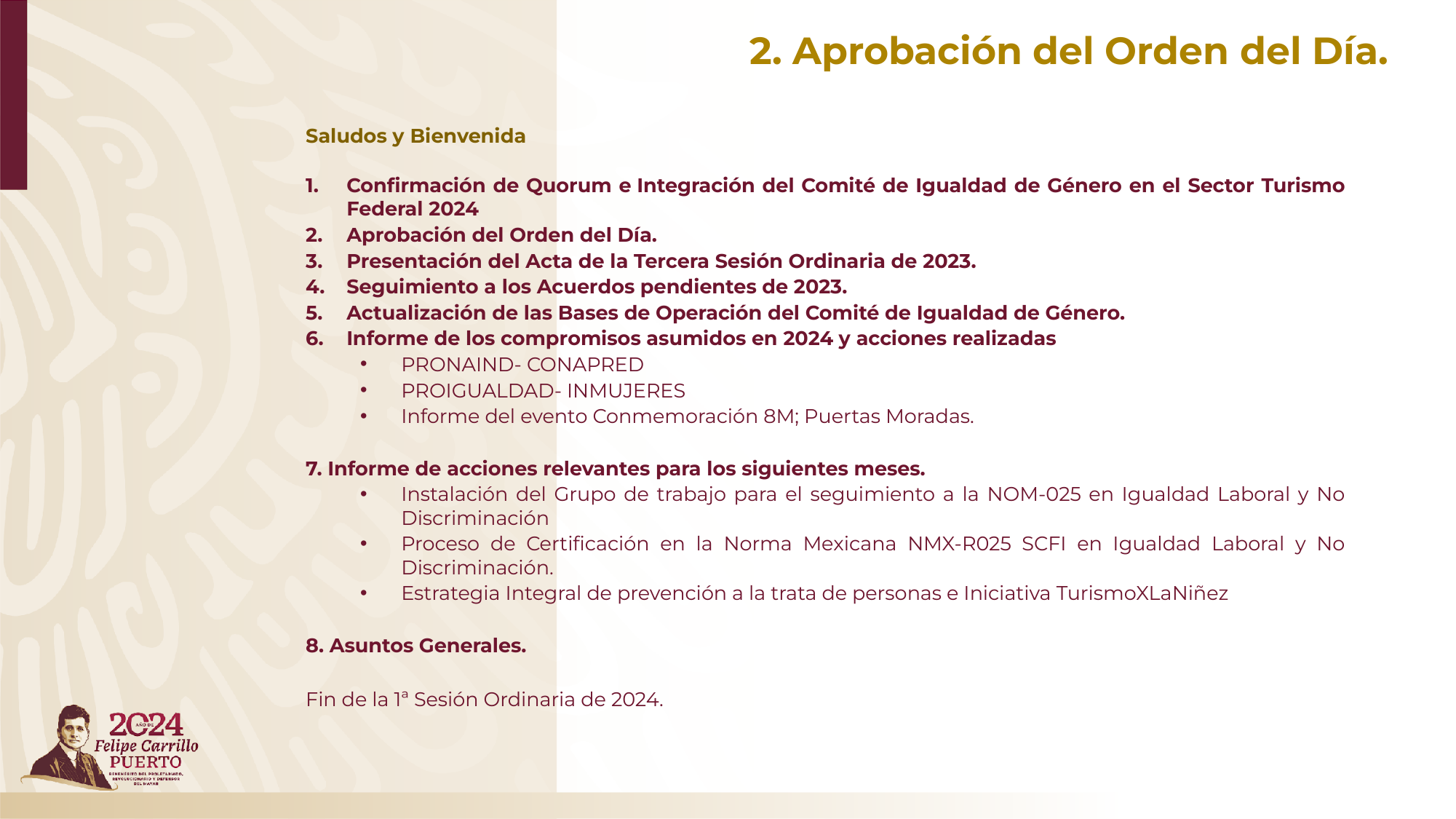

# 2. Aprobación del Orden del Día.
Saludos y Bienvenida

Confirmación de Quorum e Integración del Comité de Igualdad de Género en el Sector Turismo Federal 2024
Aprobación del Orden del Día.
Presentación del Acta de la Tercera Sesión Ordinaria de 2023.
Seguimiento a los Acuerdos pendientes de 2023.
Actualización de las Bases de Operación del Comité de Igualdad de Género.
Informe de los compromisos asumidos en 2024 y acciones realizadas
PRONAIND- CONAPRED
PROIGUALDAD- INMUJERES
Informe del evento Conmemoración 8M; Puertas Moradas.

7. Informe de acciones relevantes para los siguientes meses.
Instalación del Grupo de trabajo para el seguimiento a la NOM-025 en Igualdad Laboral y No Discriminación
Proceso de Certificación en la Norma Mexicana NMX-R025 SCFI en Igualdad Laboral y No Discriminación.
Estrategia Integral de prevención a la trata de personas e Iniciativa TurismoXLaNiñez

8. Asuntos Generales.

Fin de la 1ª Sesión Ordinaria de 2024.